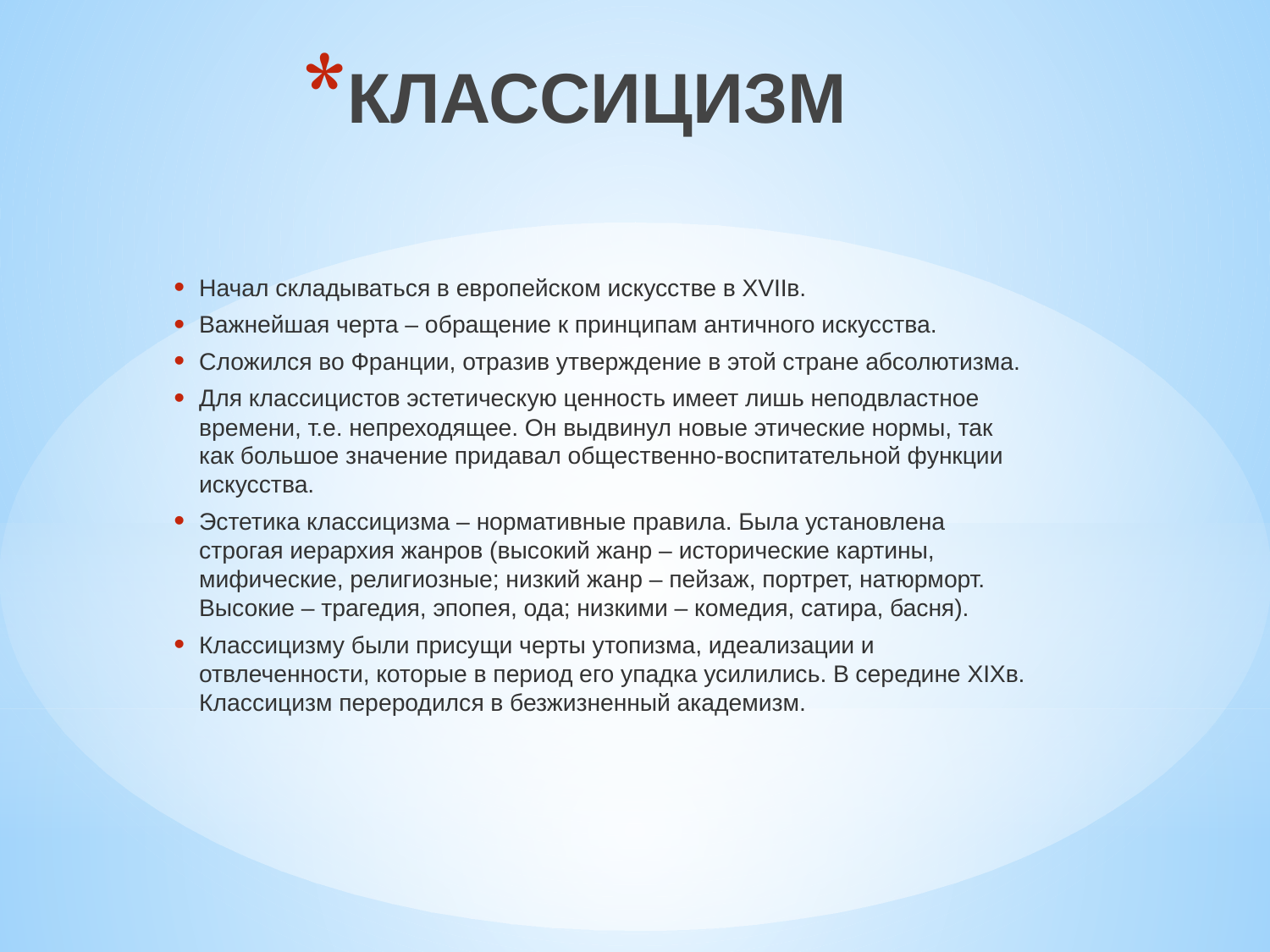

# КЛАССИЦИЗМ
Начал складываться в европейском искусстве в XVIIв.
Важнейшая черта – обращение к принципам античного искусства.
Сложился во Франции, отразив утверждение в этой стране абсолютизма.
Для классицистов эстетическую ценность имеет лишь неподвластное времени, т.е. непреходящее. Он выдвинул новые этические нормы, так как большое значение придавал общественно-воспитательной функции искусства.
Эстетика классицизма – нормативные правила. Была установлена строгая иерархия жанров (высокий жанр – исторические картины, мифические, религиозные; низкий жанр – пейзаж, портрет, натюрморт. Высокие – трагедия, эпопея, ода; низкими – комедия, сатира, басня).
Классицизму были присущи черты утопизма, идеализации и отвлеченности, которые в период его упадка усилились. В середине XIXв. Классицизм переродился в безжизненный академизм.